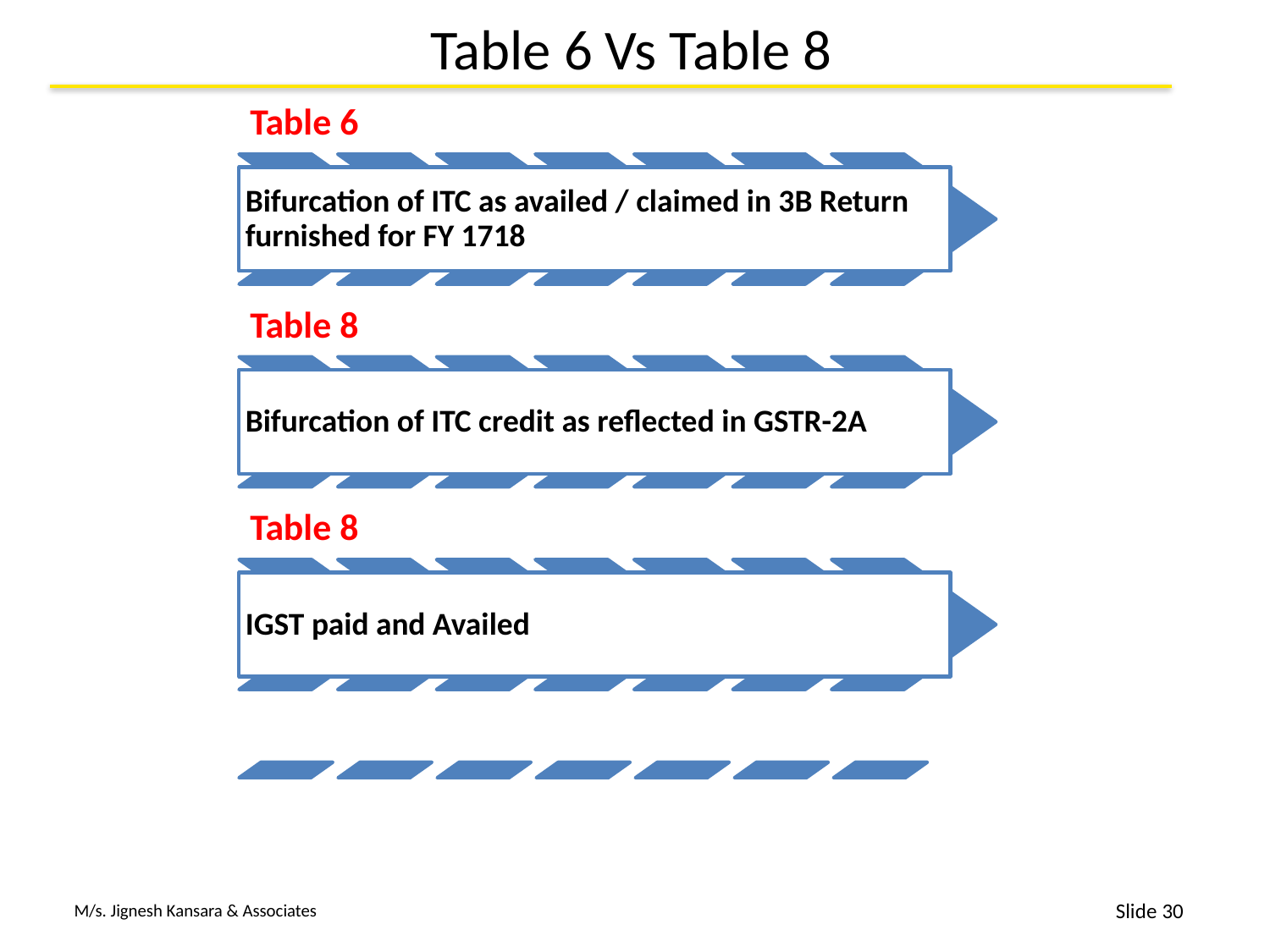

# Table 6 Vs Table 8
Table 6
Bifurcation of ITC as availed / claimed in 3B Return furnished for FY 1718
Table 8
Bifurcation of ITC credit as reflected in GSTR-2A
Table 8
IGST paid and Availed

30